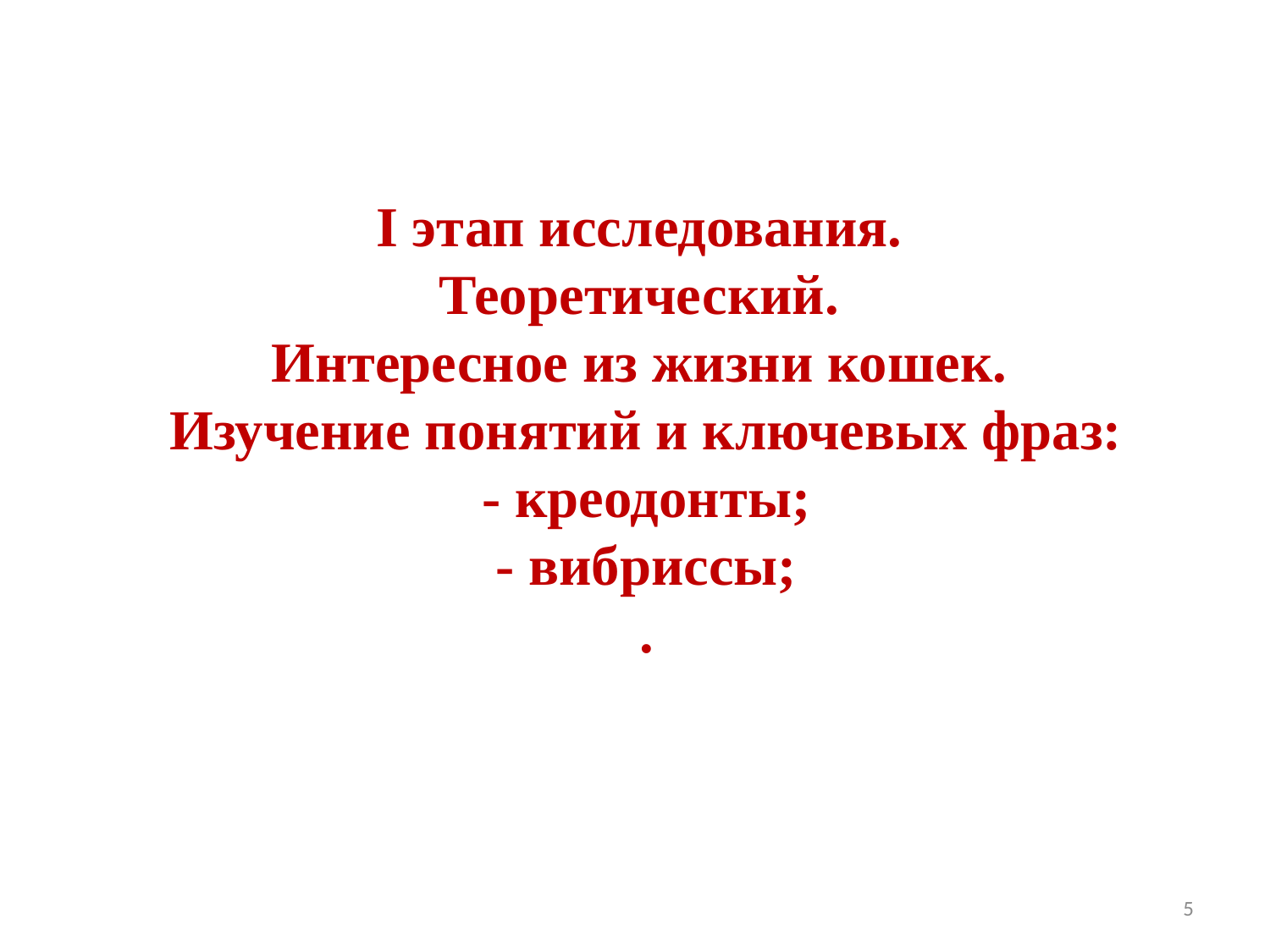

# Ι этап исследования. Теоретический. Интересное из жизни кошек. Изучение понятий и ключевых фраз: - креодонты; - вибриссы; .
5